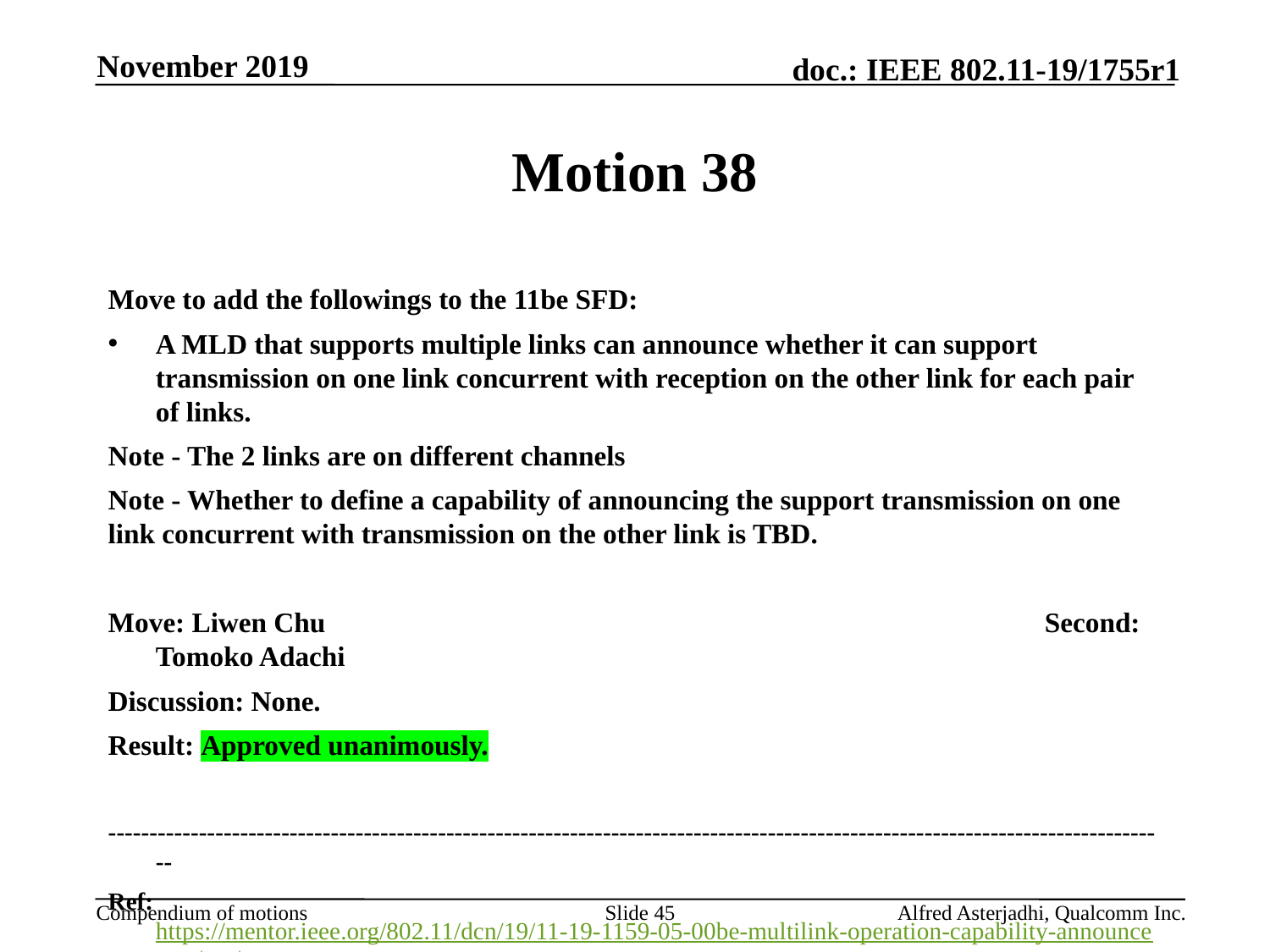

November 2019
# Motion 38
Move to add the followings to the 11be SFD:
A MLD that supports multiple links can announce whether it can support transmission on one link concurrent with reception on the other link for each pair of links.
Note - The 2 links are on different channels
Note - Whether to define a capability of announcing the support transmission on one link concurrent with transmission on the other link is TBD.

Move: Liwen Chu						Second: Tomoko Adachi
Discussion: None.
Result: Approved unanimously.

---------------------------------------------------------------------------------------------------------------------------------
Ref: https://mentor.ieee.org/802.11/dcn/19/11-19-1159-05-00be-multilink-operation-capability-announcement.pptx

Slide 45
Alfred Asterjadhi, Qualcomm Inc.